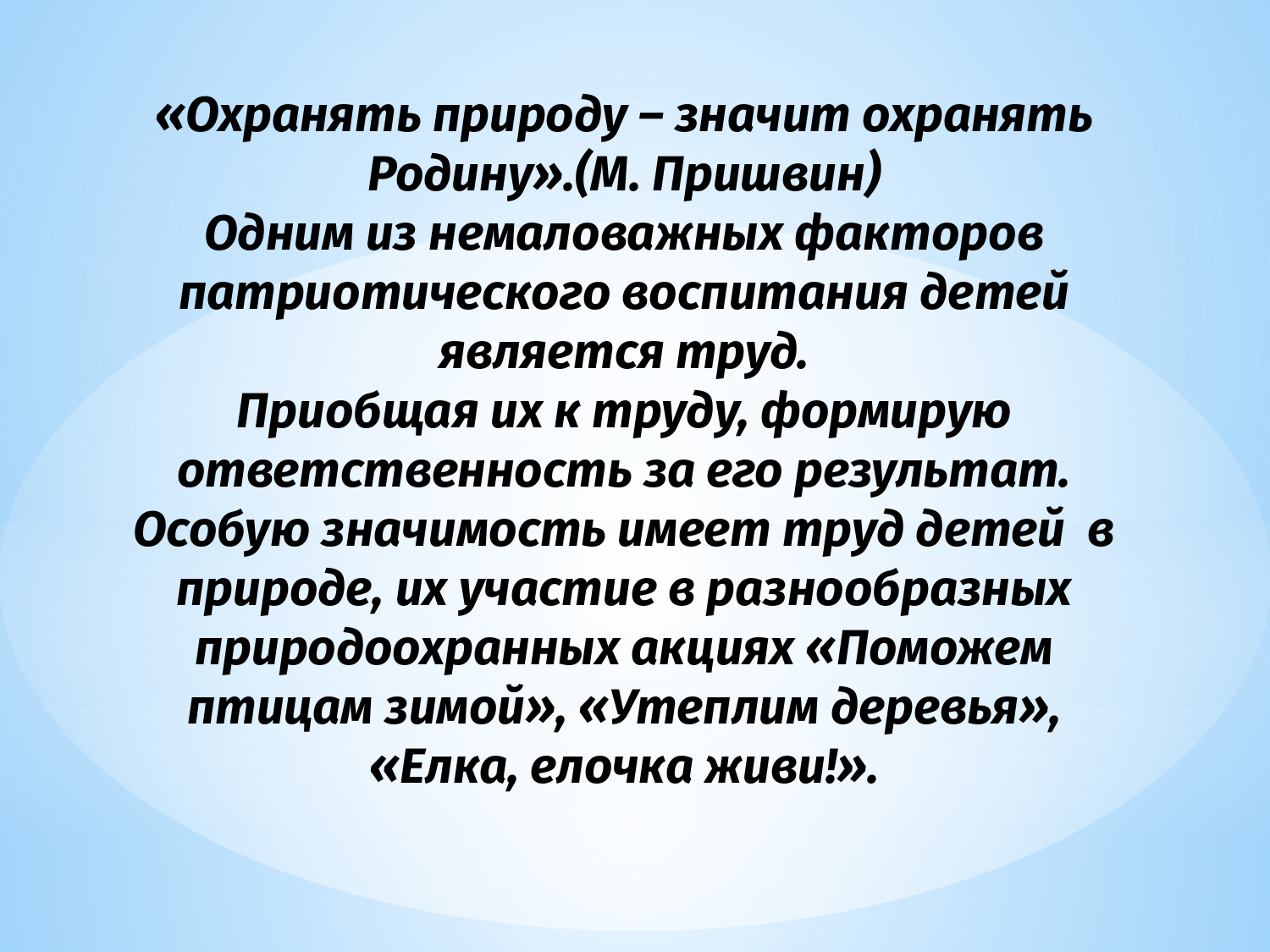

# «Охранять природу – значит охранять Родину».(М. Пришвин) Одним из немаловажных факторов патриотического воспитания детей является труд. Приобщая их к труду, формирую ответственность за его результат. Особую значимость имеет труд детей  в природе, их участие в разнообразных природоохранных акциях «Поможем птицам зимой», «Утеплим деревья», «Елка, елочка живи!».